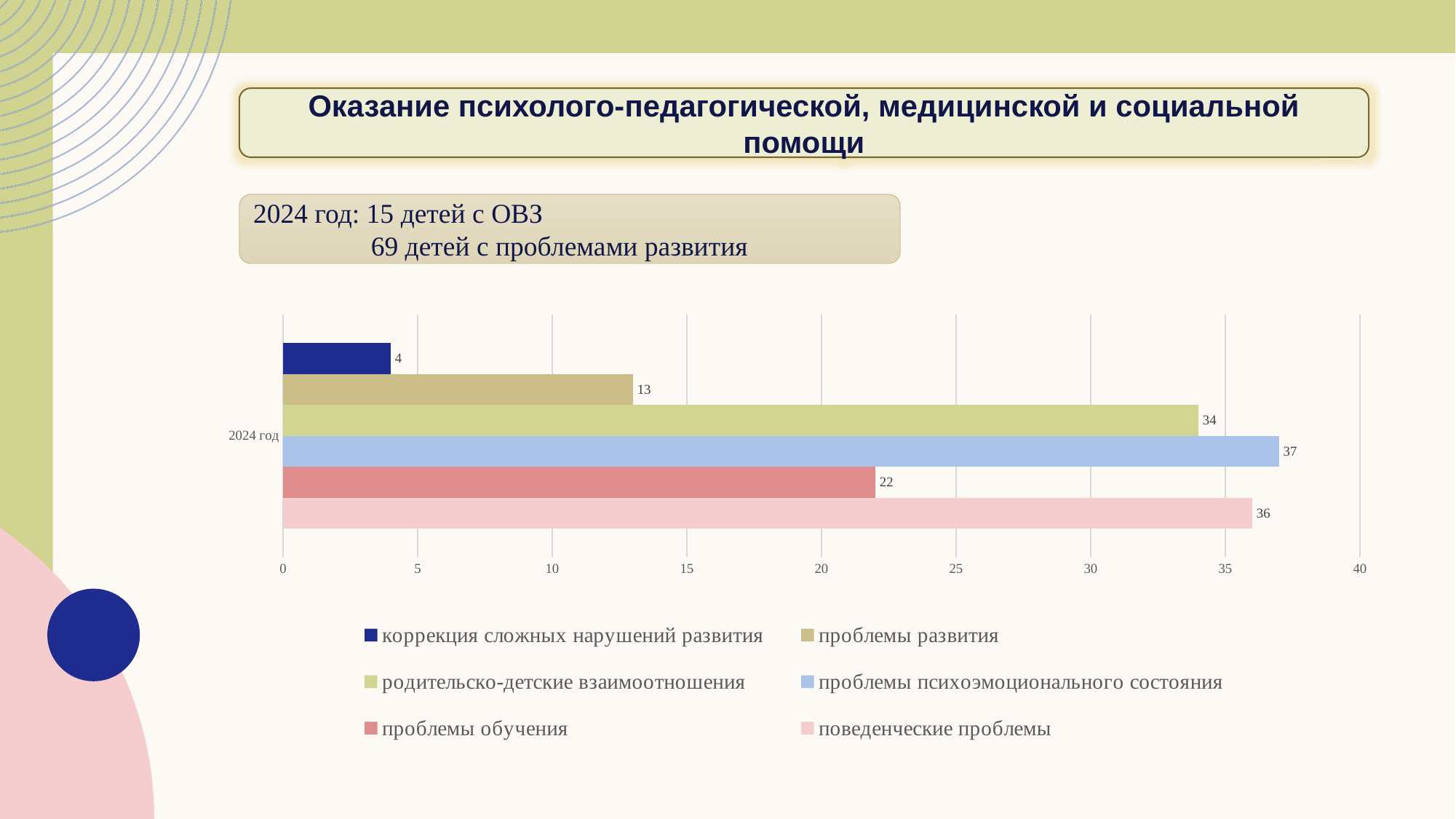

Оказание психолого-педагогической, медицинской и социальной помощи
2024 год: 15 детей с ОВЗ
                 69 детей с проблемами развития

### Chart

| Category | поведенческие проблемы | проблемы обучения | проблемы психоэмоционального состояния | родительско-детские взаимоотношения | проблемы развития | коррекция сложных нарушений развития |
|---|---|---|---|---|---|---|
| 2024 год | 36.0 | 22.0 | 37.0 | 34.0 | 13.0 | 4.0 |